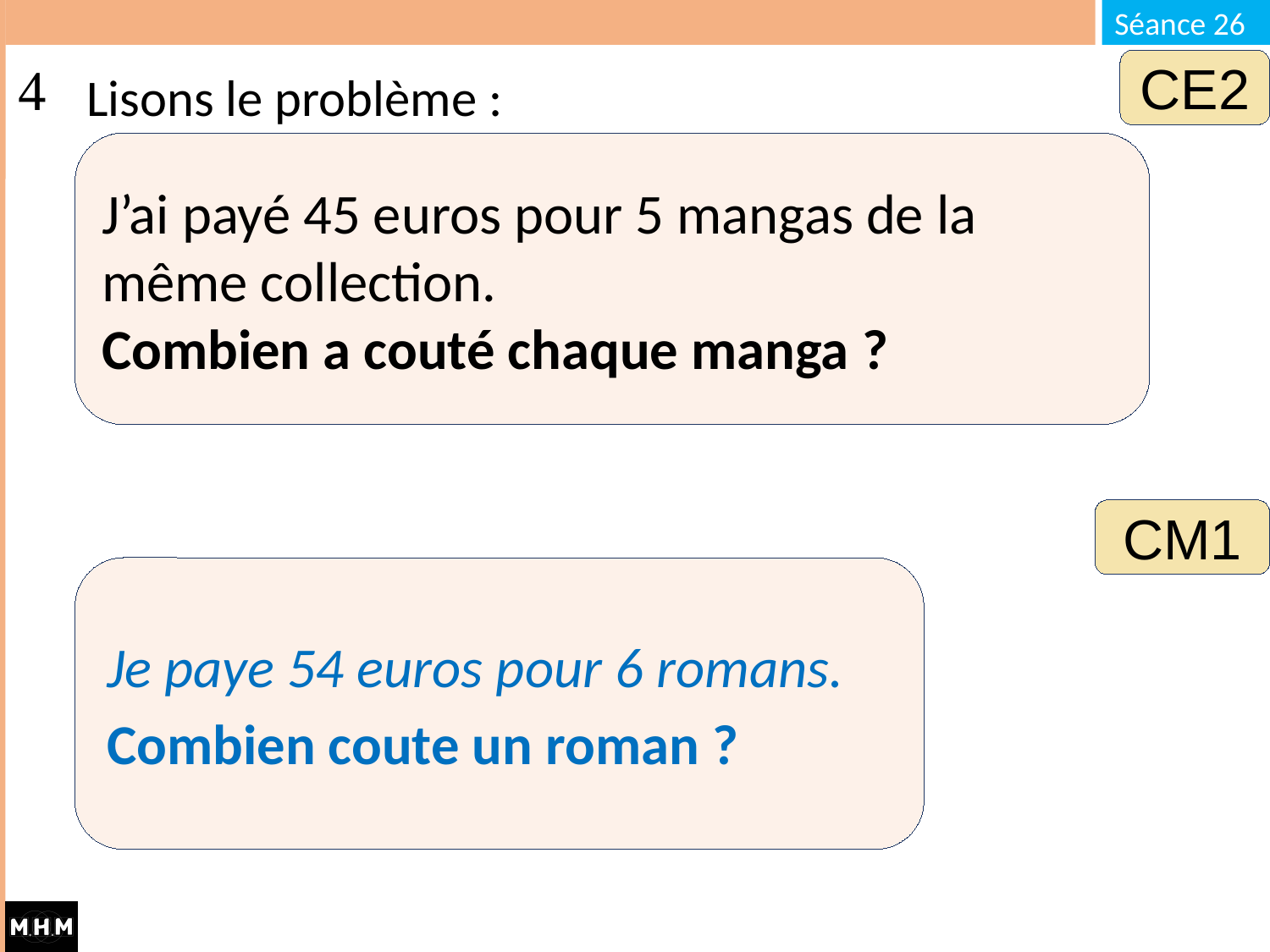

# Lisons le problème :
CE2
J’ai payé 45 euros pour 5 mangas de la même collection.
Combien a couté chaque manga ?
CM1
Je paye 54 euros pour 6 romans.
Combien coute un roman ?